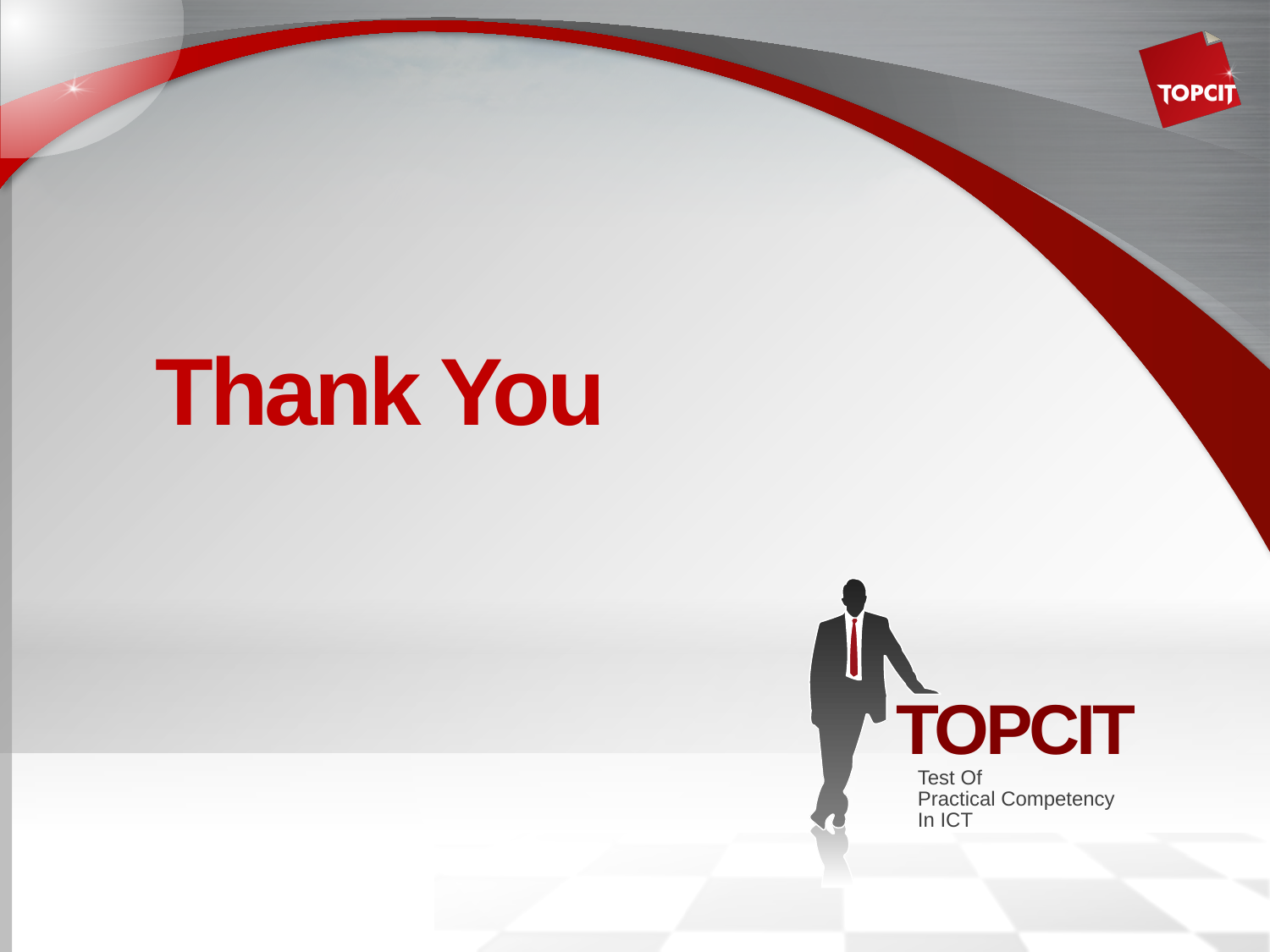

Thank You

TOPCIT
Test Of
Practical Competency
In ICT